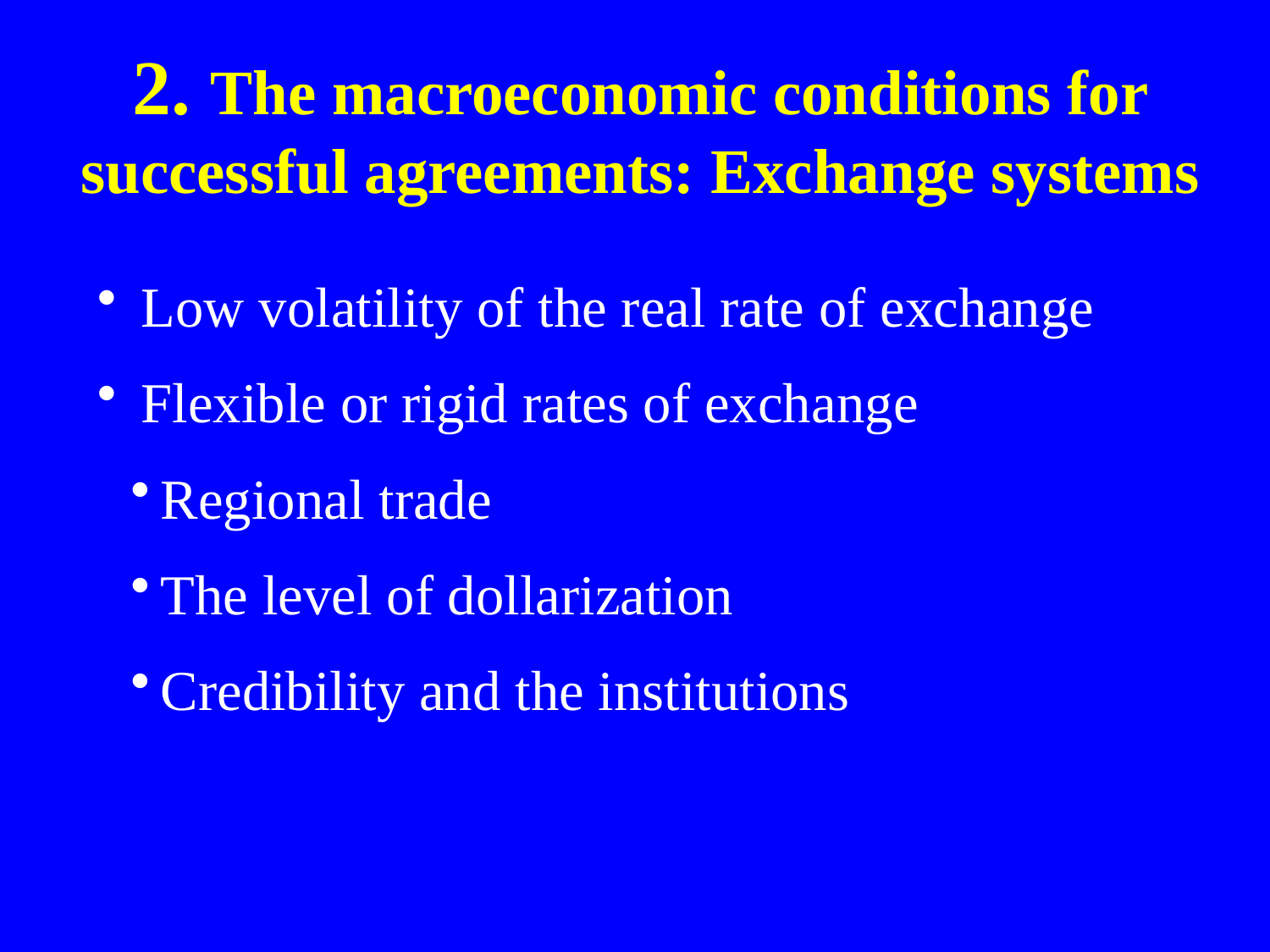

# 2. The macroeconomic conditions for successful agreements: Exchange systems
 Low volatility of the real rate of exchange
 Flexible or rigid rates of exchange
Regional trade
The level of dollarization
Credibility and the institutions